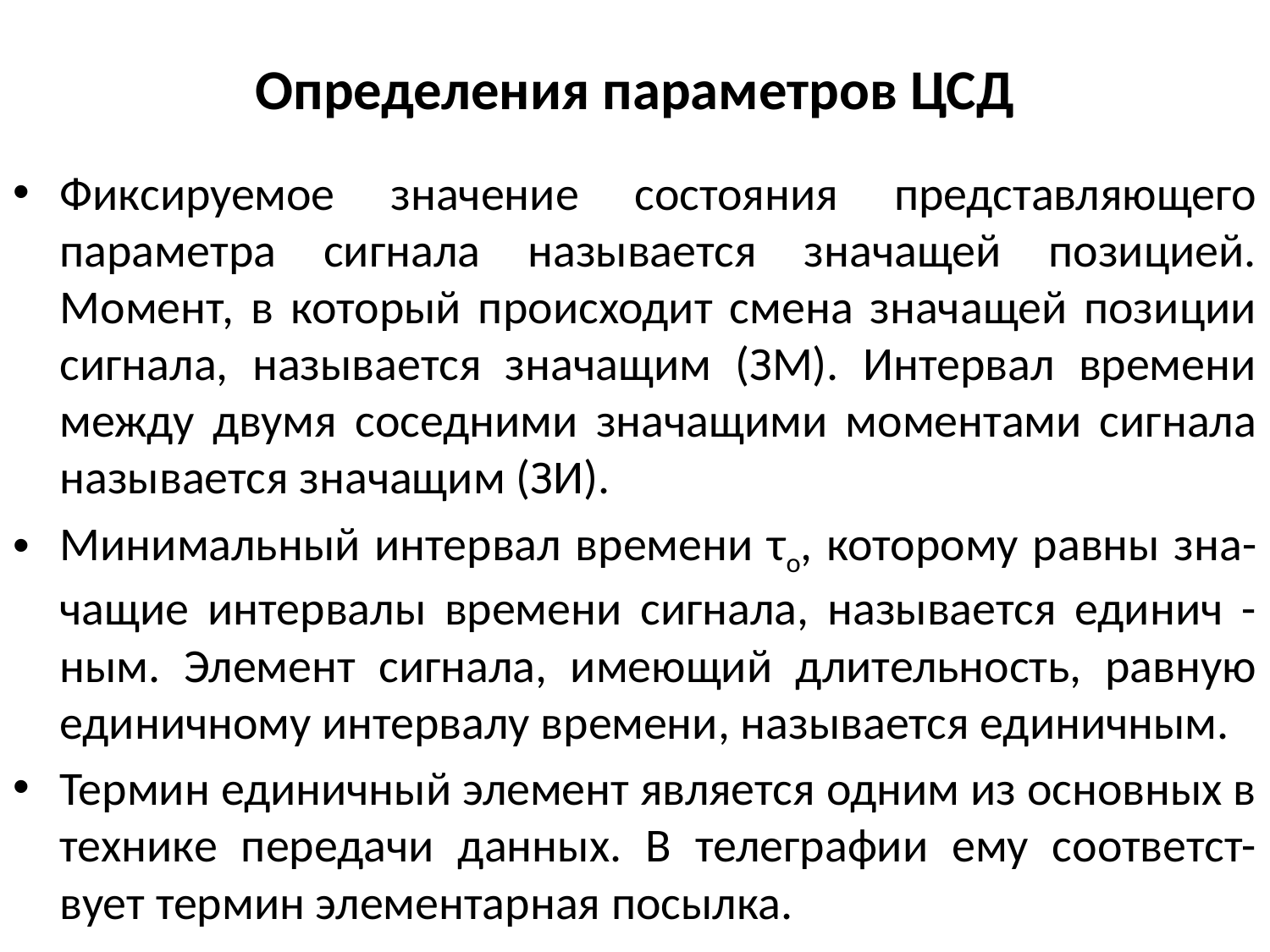

# Определения параметров ЦСД
Фиксируемое значение состояния представляющего параметра сигнала называется значащей позицией. Момент, в который происходит смена значащей позиции сигнала, называется значащим (ЗМ). Интервал времени между двумя соседними значащими моментами сигнала называется значащим (ЗИ).
Минимальный интервал времени τо, которому равны зна- чащие интервалы времени сигнала, называется единич -ным. Элемент сигнала, имеющий длительность, равную единичному интервалу времени, называется единичным.
Термин единичный элемент является одним из основных в технике передачи данных. В телеграфии ему соответст-вует термин элементарная посылка.